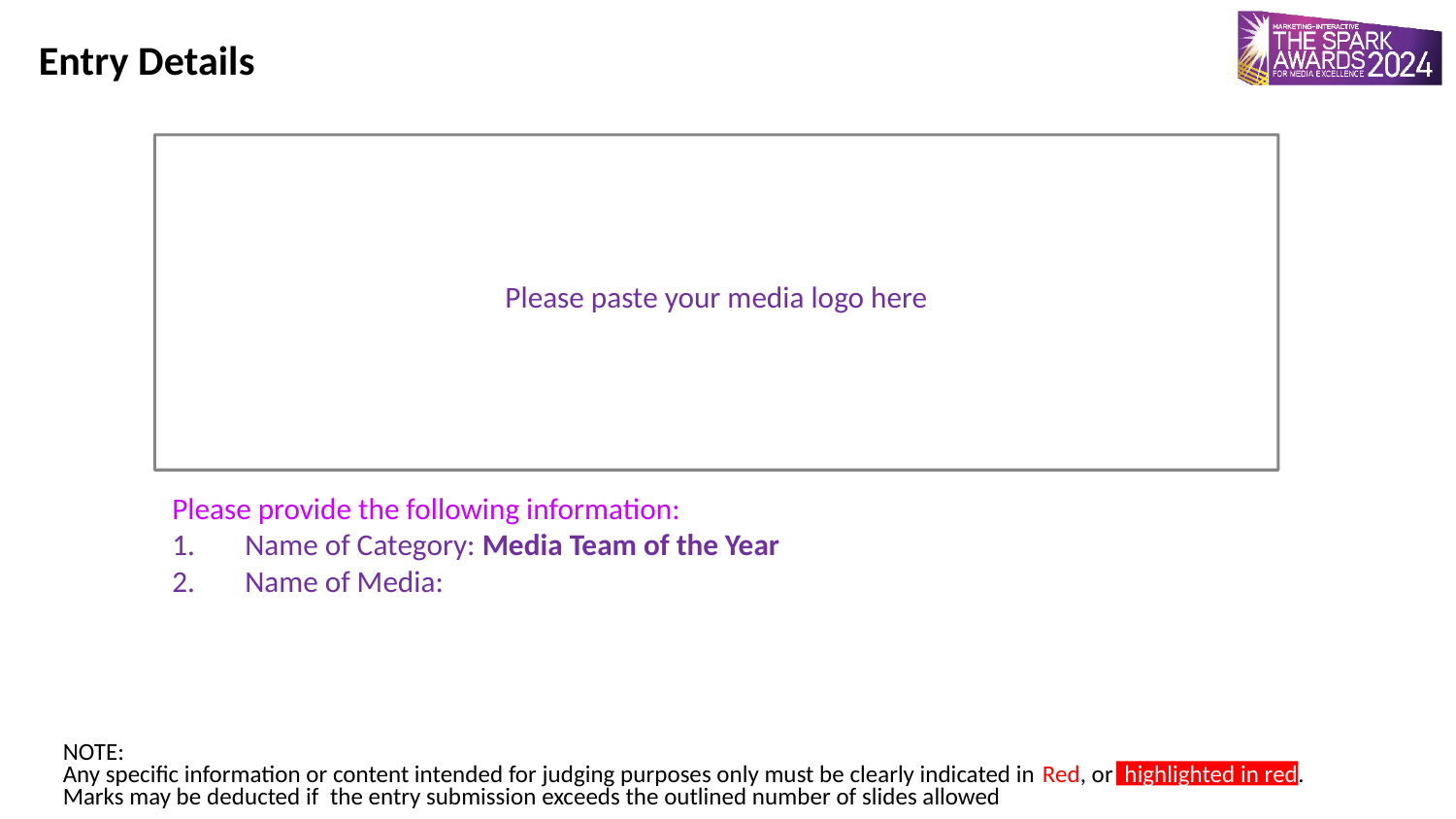

Entry Details

Please paste your media logo here
Please provide the following information:
Name of Category: Media Team of the Year
Name of Media:

NOTE: 
Any specific information or content intended for judging purposes only must be clearly indicated in Red, or  highlighted in red. 
Marks may be deducted if  the entry submission exceeds the outlined number of slides allowed